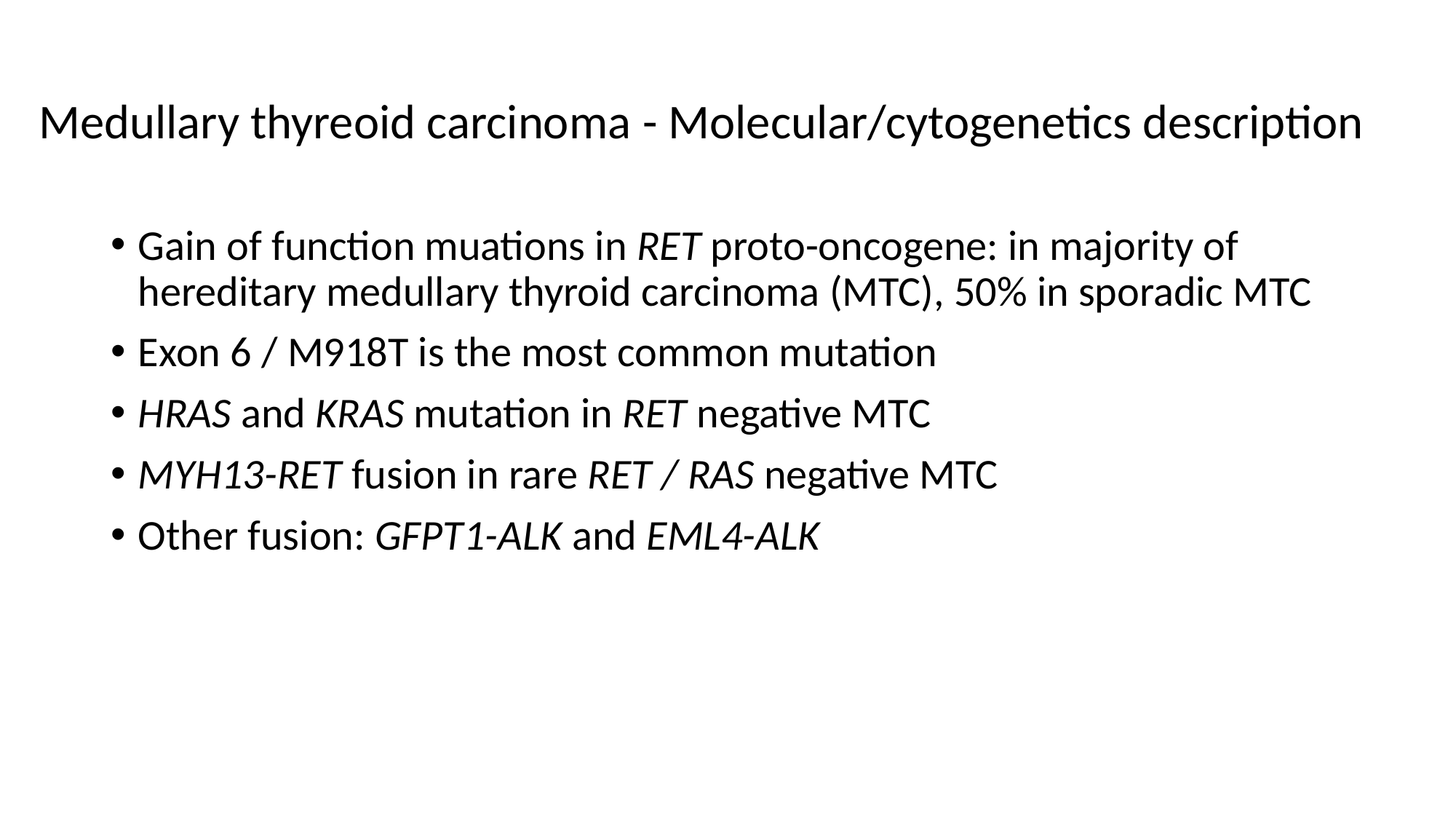

# Medullary thyreoid carcinoma - Molecular/cytogenetics description
Gain of function muations in RET proto-oncogene: in majority of hereditary medullary thyroid carcinoma (MTC), 50% in sporadic MTC
Exon 6 / M918T is the most common mutation
HRAS and KRAS mutation in RET negative MTC
MYH13-RET fusion in rare RET / RAS negative MTC
Other fusion: GFPT1-ALK and EML4-ALK